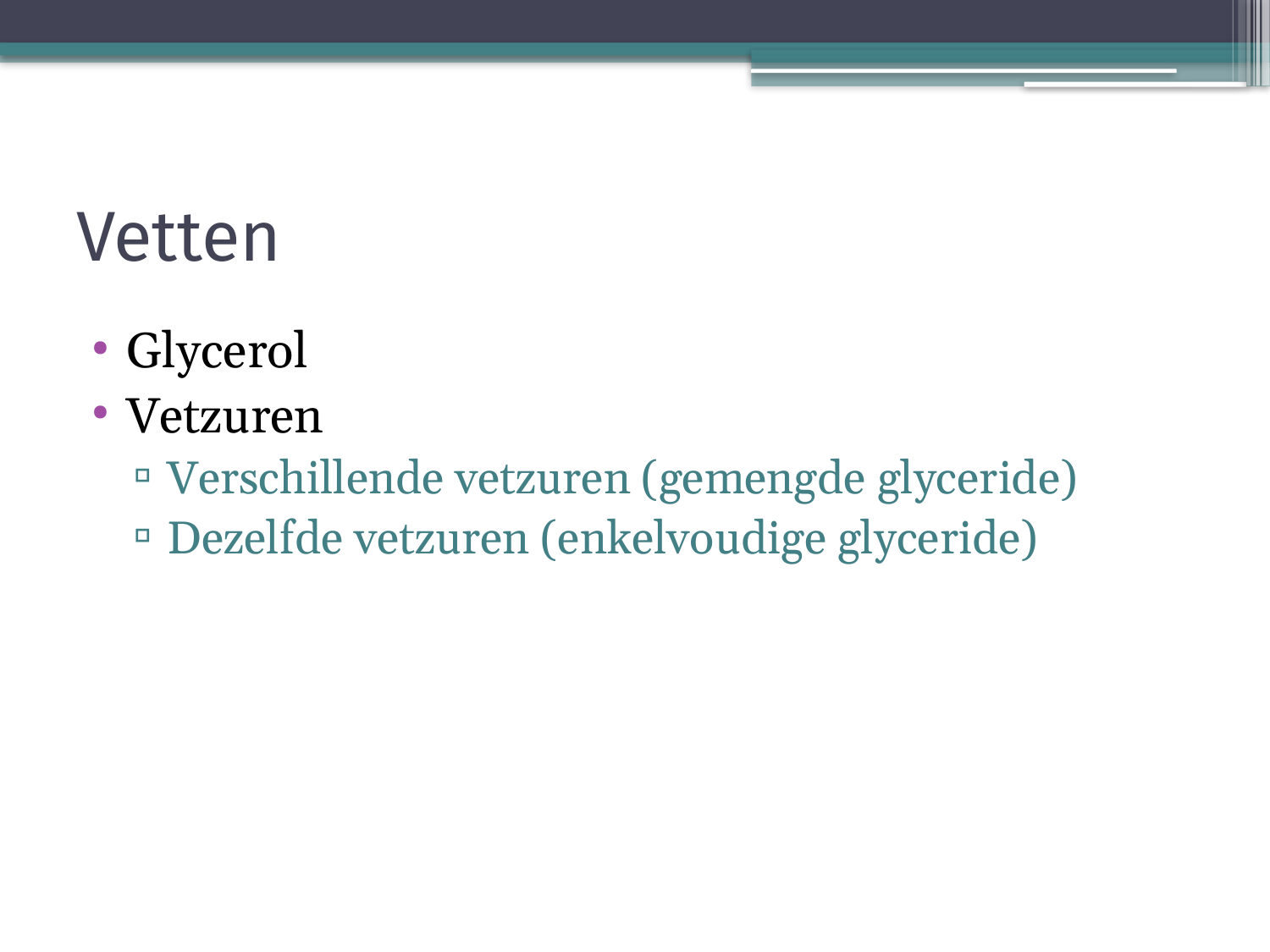

# Vetten
Glycerol
Vetzuren
Verschillende vetzuren (gemengde glyceride)
Dezelfde vetzuren (enkelvoudige glyceride)